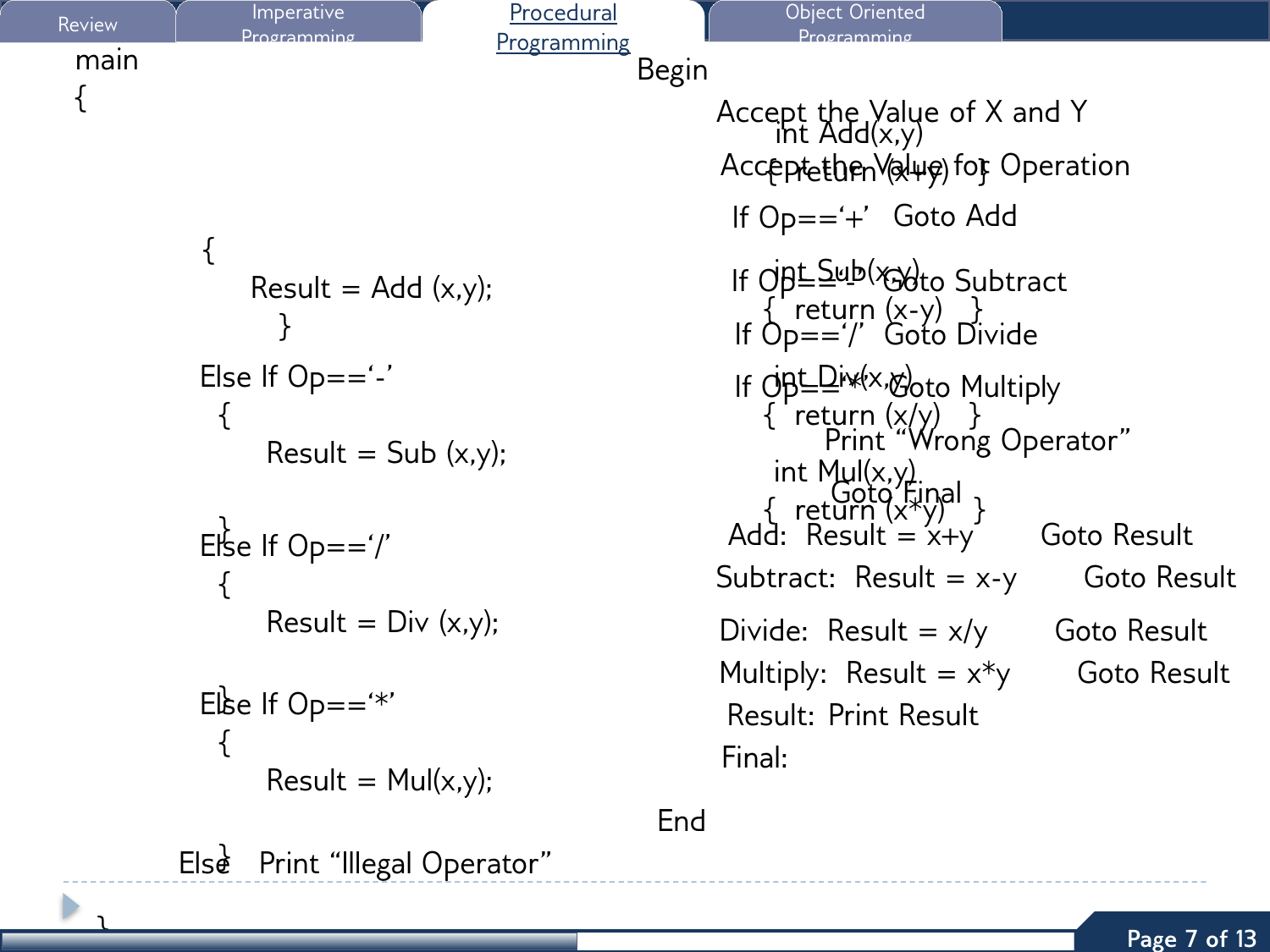

Review
Imperative Programming
Procedural Programming
Object Oriented Programming
main
{
Begin
Accept the Value of X and Y
 int Add(x,y)
{  return (x+y)   }
Accept the Value for Operation
Goto Add
If Op==‘+’
{
     Result = Add (x,y);         }
 int Sub(x,y)
{  return (x-y)   }
If Op==‘-’  Goto Subtract
If Op==‘/’  Goto Divide
   Else If Op==‘-’
     {
          Result = Sub (x,y);
     }
 int Div(x,y)
{  return (x/y)   }
If Op==‘*’  Goto Multiply
Print “Wrong Operator”
 int Mul(x,y)
{  return (x*y)   }
Goto Final
 Add:  Result = x+y       Goto Result
   Else If Op==‘/’
     {
          Result = Div (x,y);
     }
Subtract:  Result = x-y       Goto Result
Divide:  Result = x/y       Goto Result
Multiply:  Result = x*y       Goto Result
   Else If Op==‘*’
     {
          Result = Mul(x,y);
     }
 Result:
Print Result
Final:
End
   Else   Print “Illegal Operator”
}
Page 7 of 13